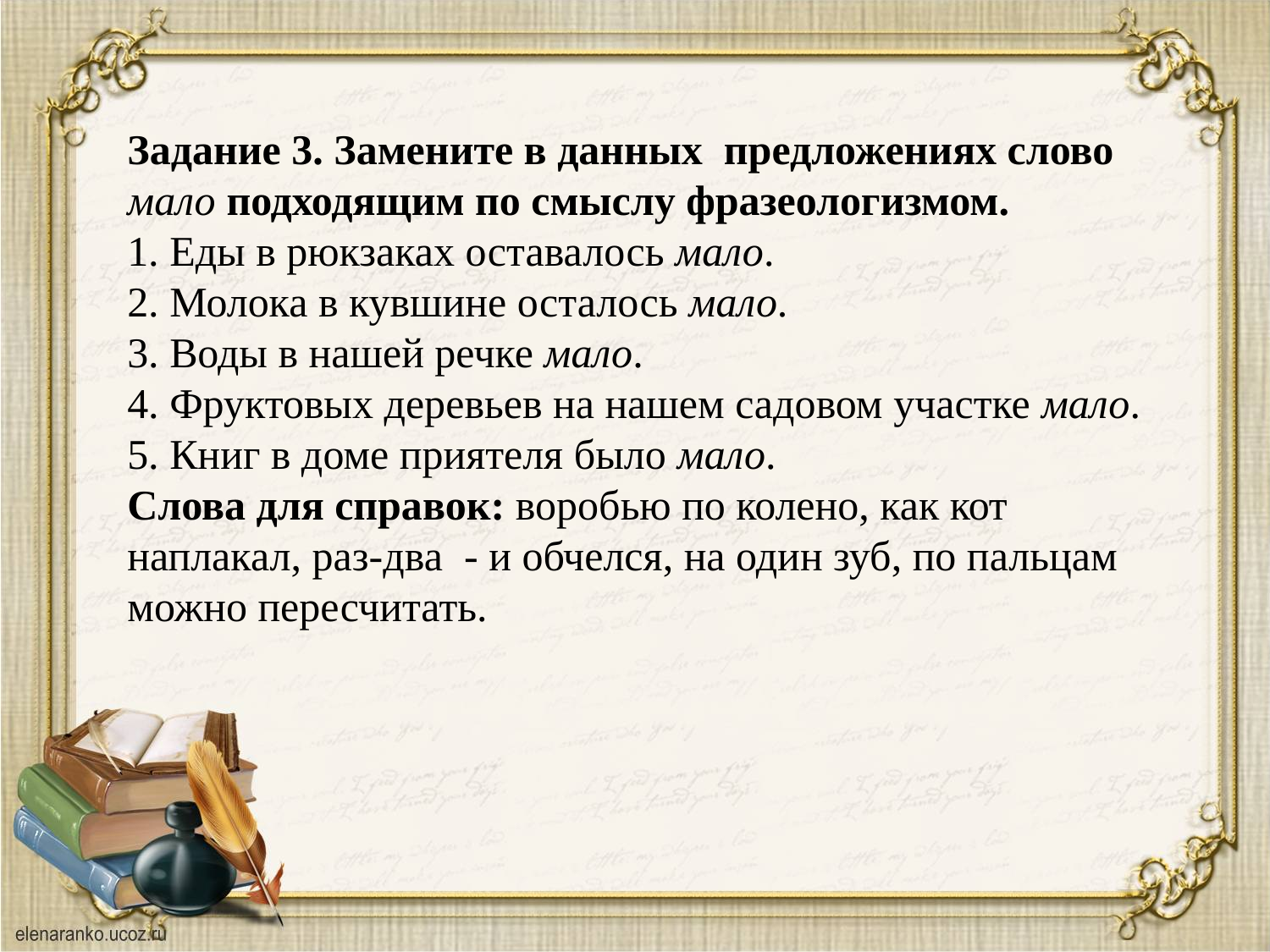

Задание 3. Замените в данных  предложениях слово мало подходящим по смыслу фразеологизмом.
1. Еды в рюкзаках оставалось мало.
2. Молока в кувшине осталось мало.
3. Воды в нашей речке мало.
4. Фруктовых деревьев на нашем садовом участке мало.
5. Книг в доме приятеля было мало.
Слова для справок: воробью по колено, как кот наплакал, раз-два  - и обчелся, на один зуб, по пальцам можно пересчитать.